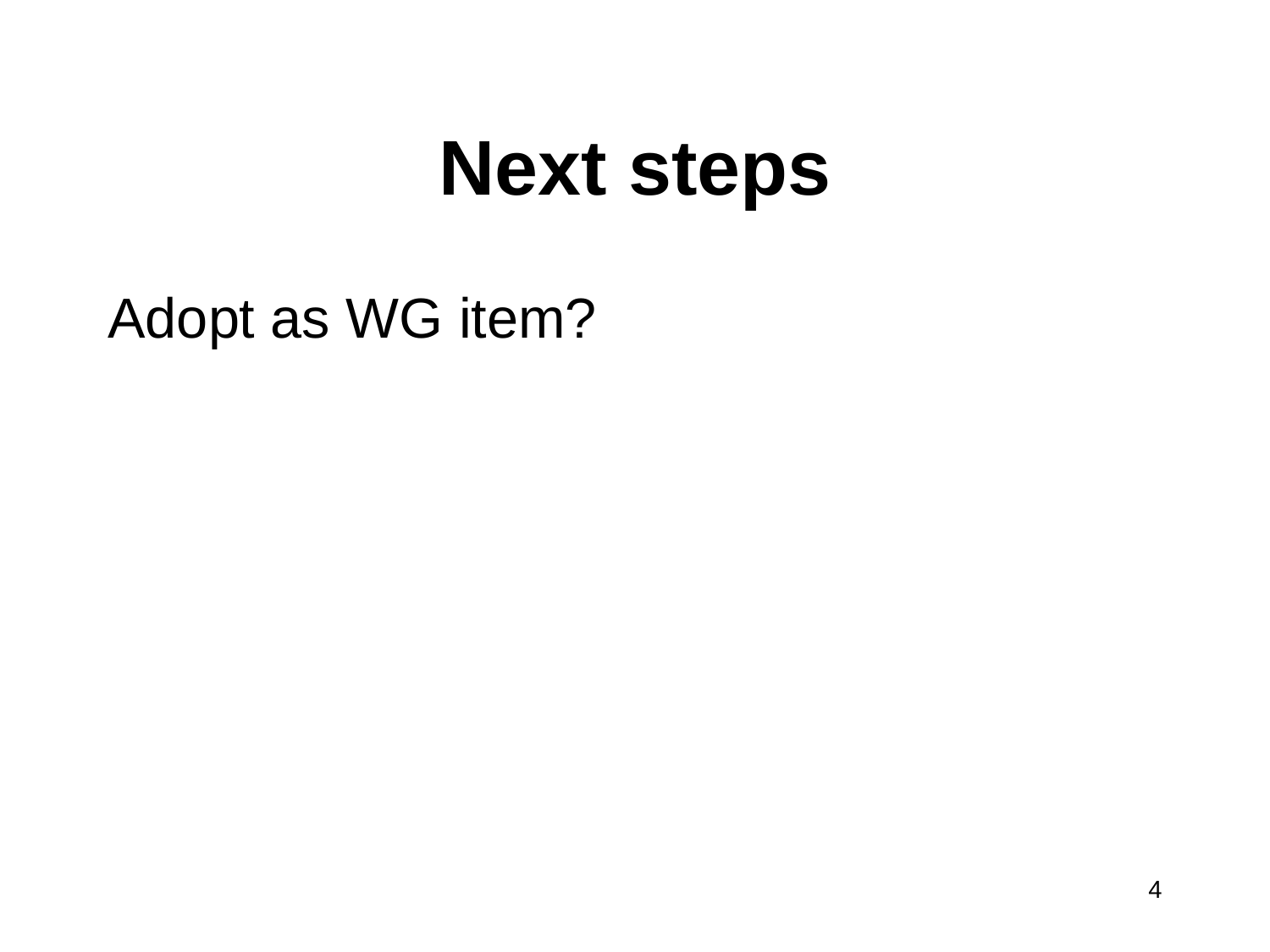

# Next steps
Adopt as WG item?
4